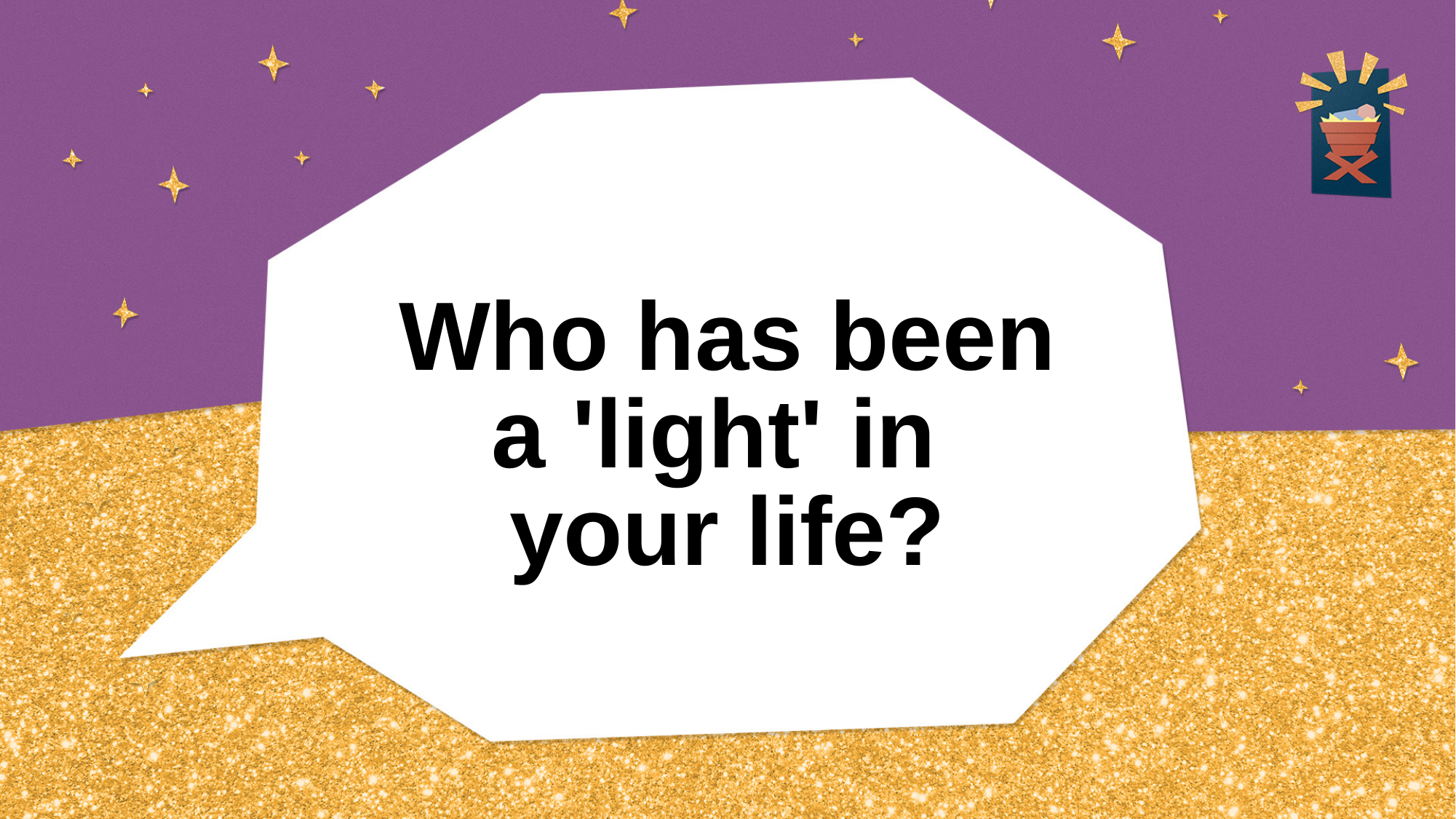

# Who has been a 'light' in your life?